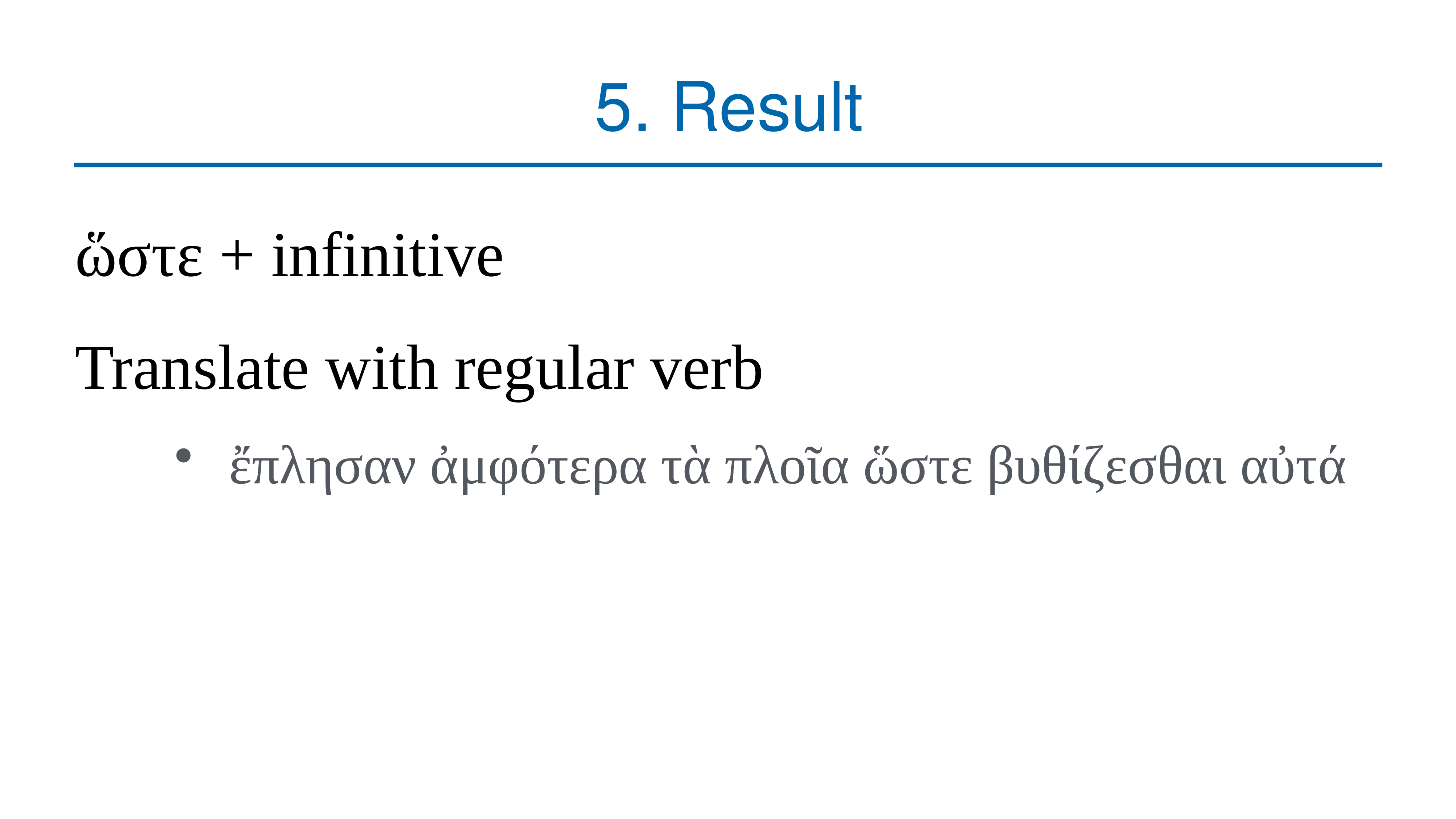

# 5. Result
ὥστε + infinitive
Translate with regular verb
ἔπλησαν ἀμφότερα τὰ πλοῖα ὥστε βυθίζεσθαι αὐτά